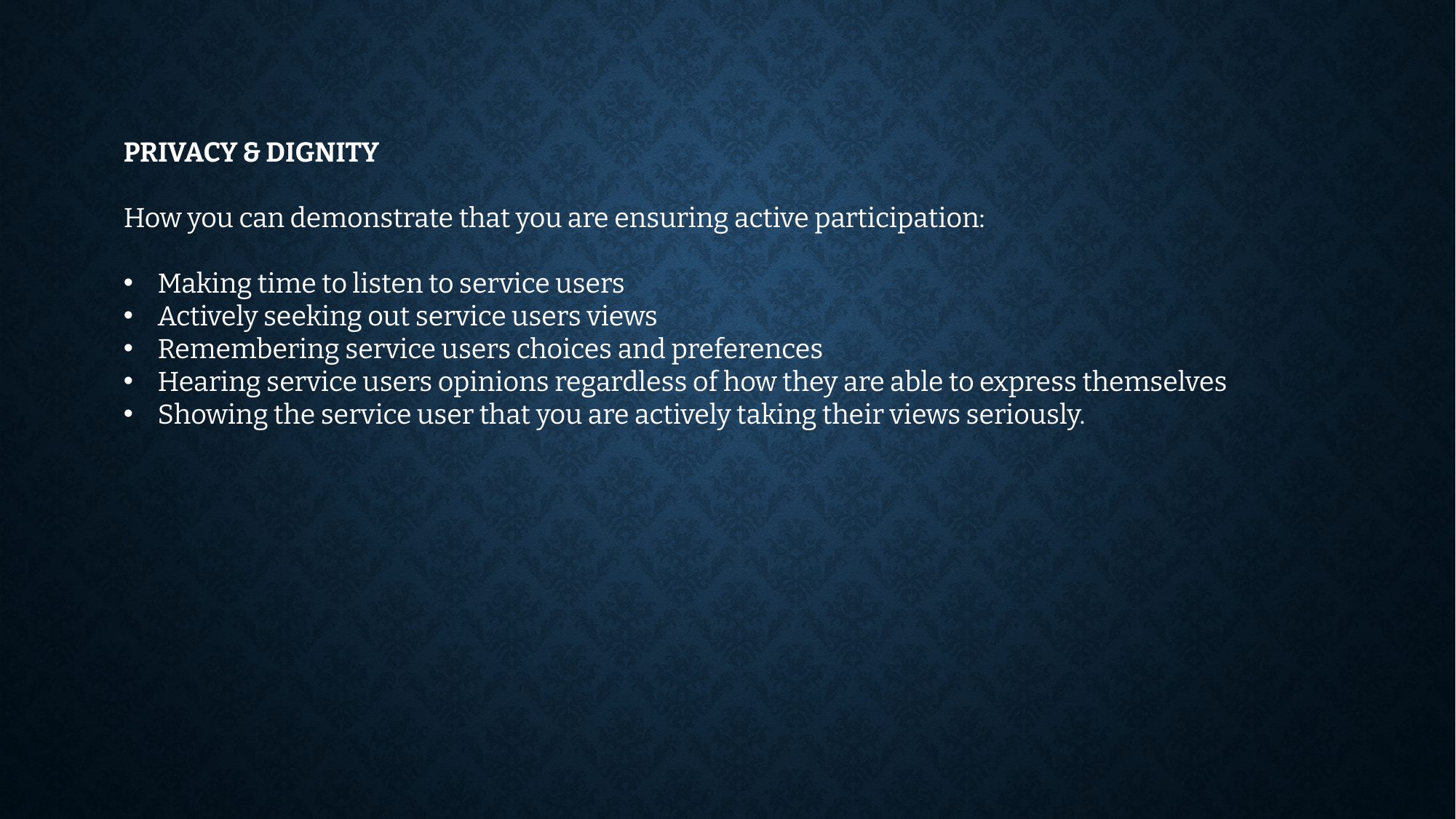

PRIVACY & DIGNITY

How you can demonstrate that you are ensuring active participation:

Making time to listen to service users
Actively seeking out service users views
Remembering service users choices and preferences
Hearing service users opinions regardless of how they are able to express themselves
Showing the service user that you are actively taking their views seriously.